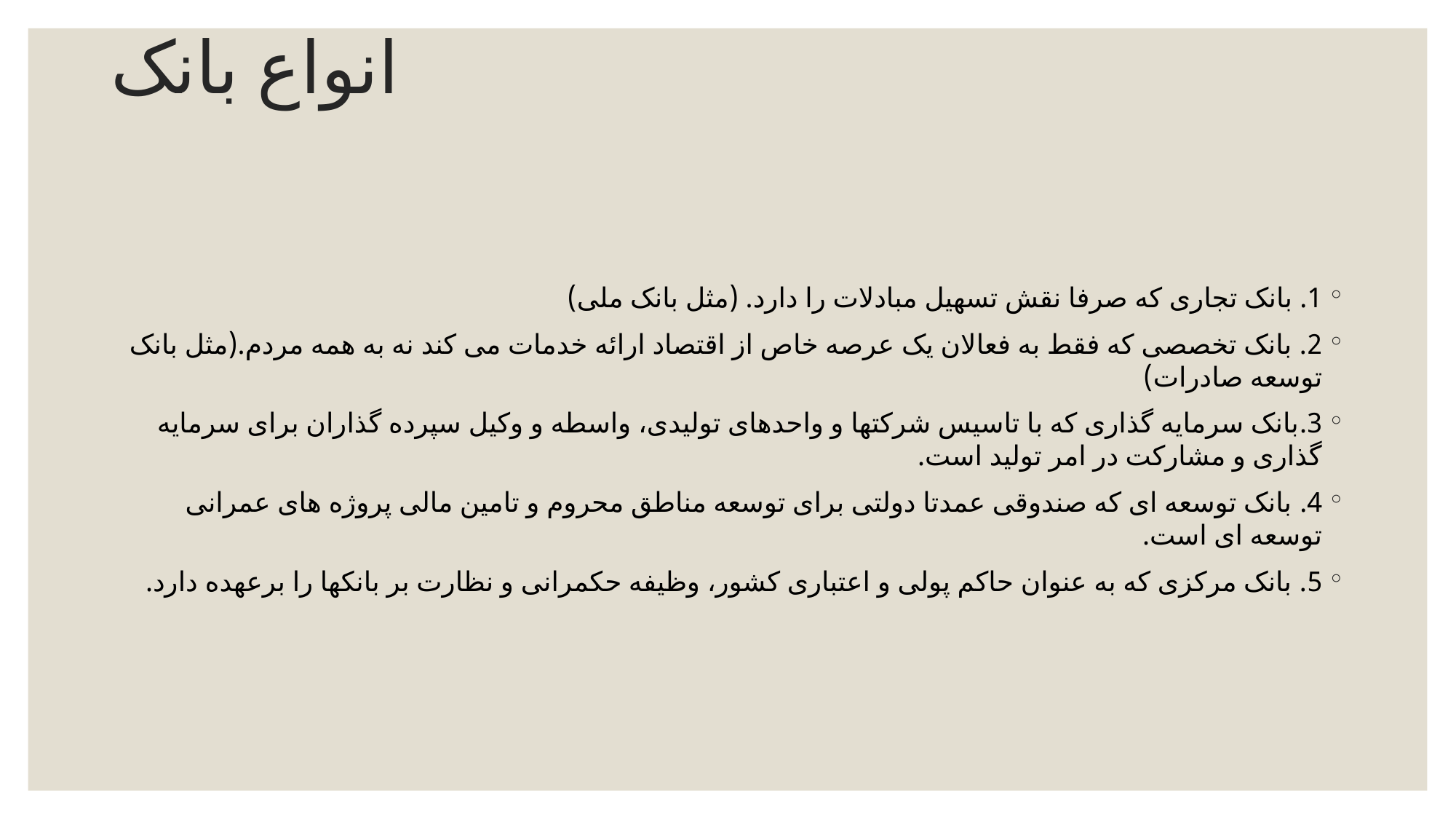

# انواع بانک

1. بانک تجاری که صرفا نقش تسهیل مبادلات را دارد. (مثل بانک ملی)
2. بانک تخصصی که فقط به فعالان یک عرصه خاص از اقتصاد ارائه خدمات می کند نه به همه مردم.(مثل بانک توسعه صادرات)
3.بانک سرمایه گذاری که با تاسیس شرکتها و واحدهای تولیدی، واسطه و وکیل سپرده گذاران برای سرمایه گذاری و مشارکت در امر تولید است.
4. بانک توسعه ای که صندوقی عمدتا دولتی برای توسعه مناطق محروم و تامین مالی پروژه های عمرانی توسعه ای است.
5. بانک مرکزی که به عنوان حاکم پولی و اعتباری کشور، وظیفه حکمرانی و نظارت بر بانکها را برعهده دارد.